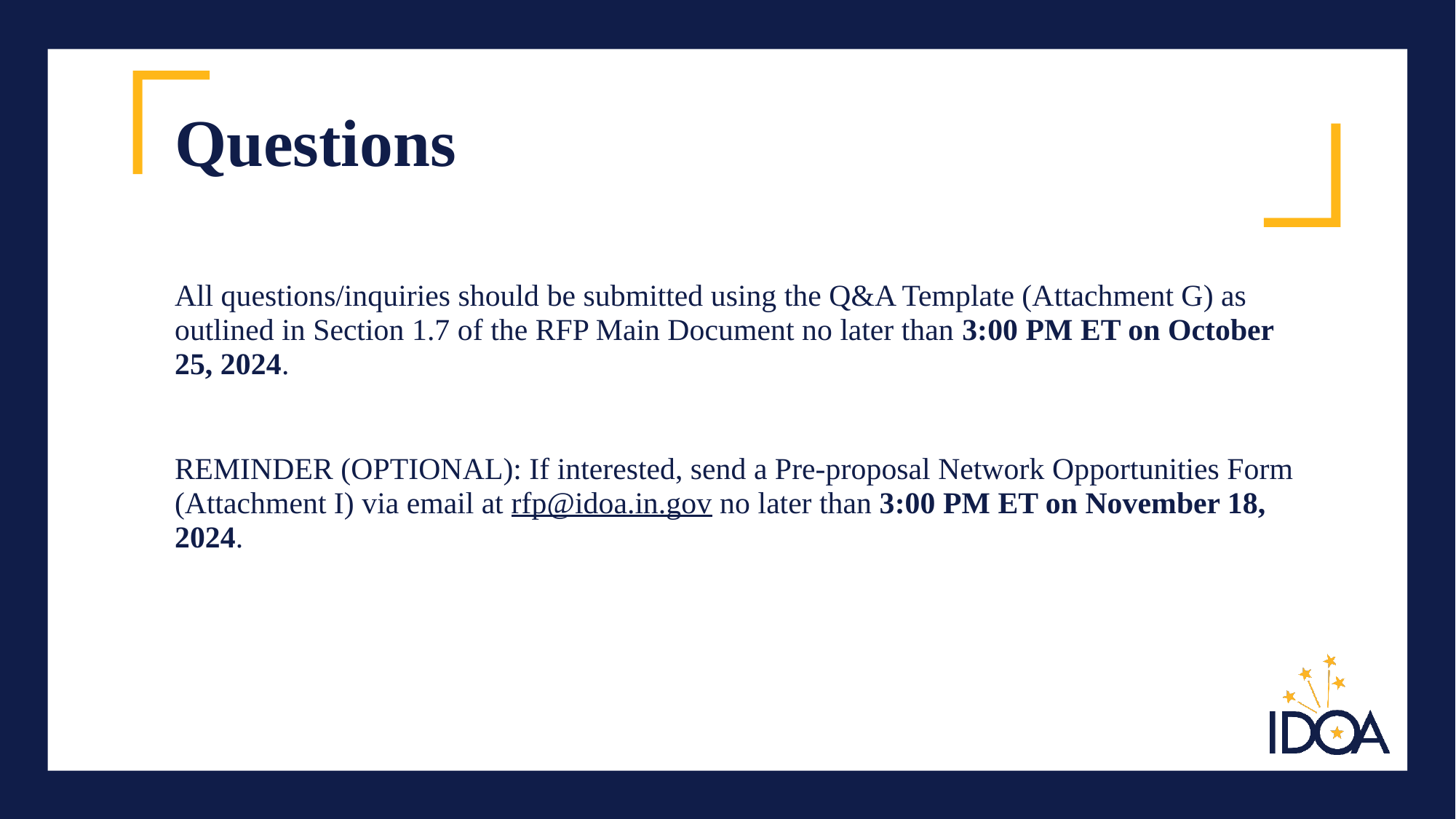

# Questions
All questions/inquiries should be submitted using the Q&A Template (Attachment G) as outlined in Section 1.7 of the RFP Main Document no later than 3:00 PM ET on October 25, 2024.

REMINDER (OPTIONAL): If interested, send a Pre-proposal Network Opportunities Form (Attachment I) via email at rfp@idoa.in.gov no later than 3:00 PM ET on November 18, 2024.